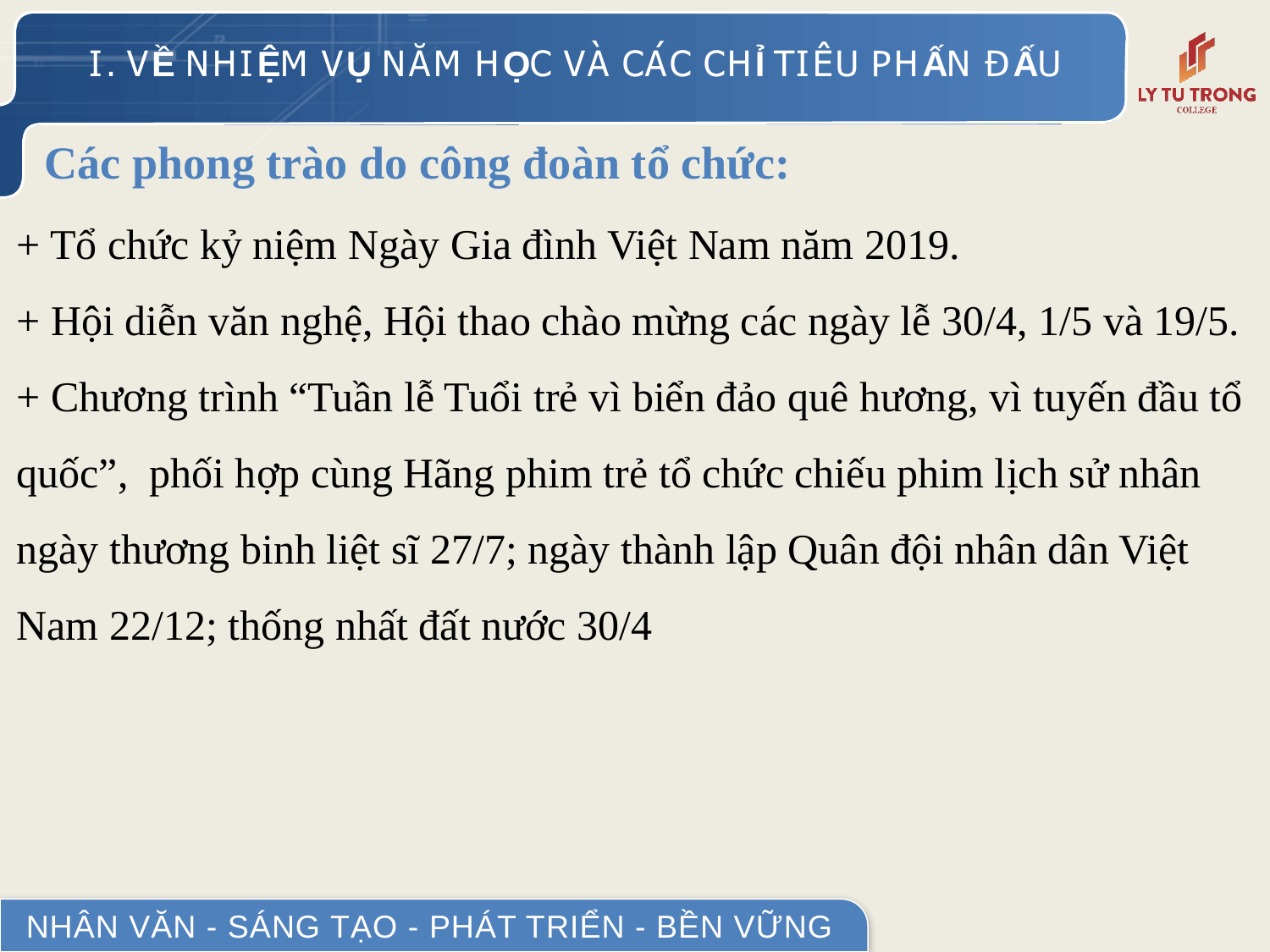

I. VỀ NHIỆM VỤ NĂM HỌC VÀ CÁC CHỈ TIÊU PHẤN ĐẤU
# Các phong trào do công đoàn tổ chức:
+ Tổ chức kỷ niệm Ngày Gia đình Việt Nam năm 2019.
+ Hội diễn văn nghệ, Hội thao chào mừng các ngày lễ 30/4, 1/5 và 19/5.
+ Chương trình “Tuần lễ Tuổi trẻ vì biển đảo quê hương, vì tuyến đầu tổ quốc”,  phối hợp cùng Hãng phim trẻ tổ chức chiếu phim lịch sử nhân ngày thương binh liệt sĩ 27/7; ngày thành lập Quân đội nhân dân Việt Nam 22/12; thống nhất đất nước 30/4